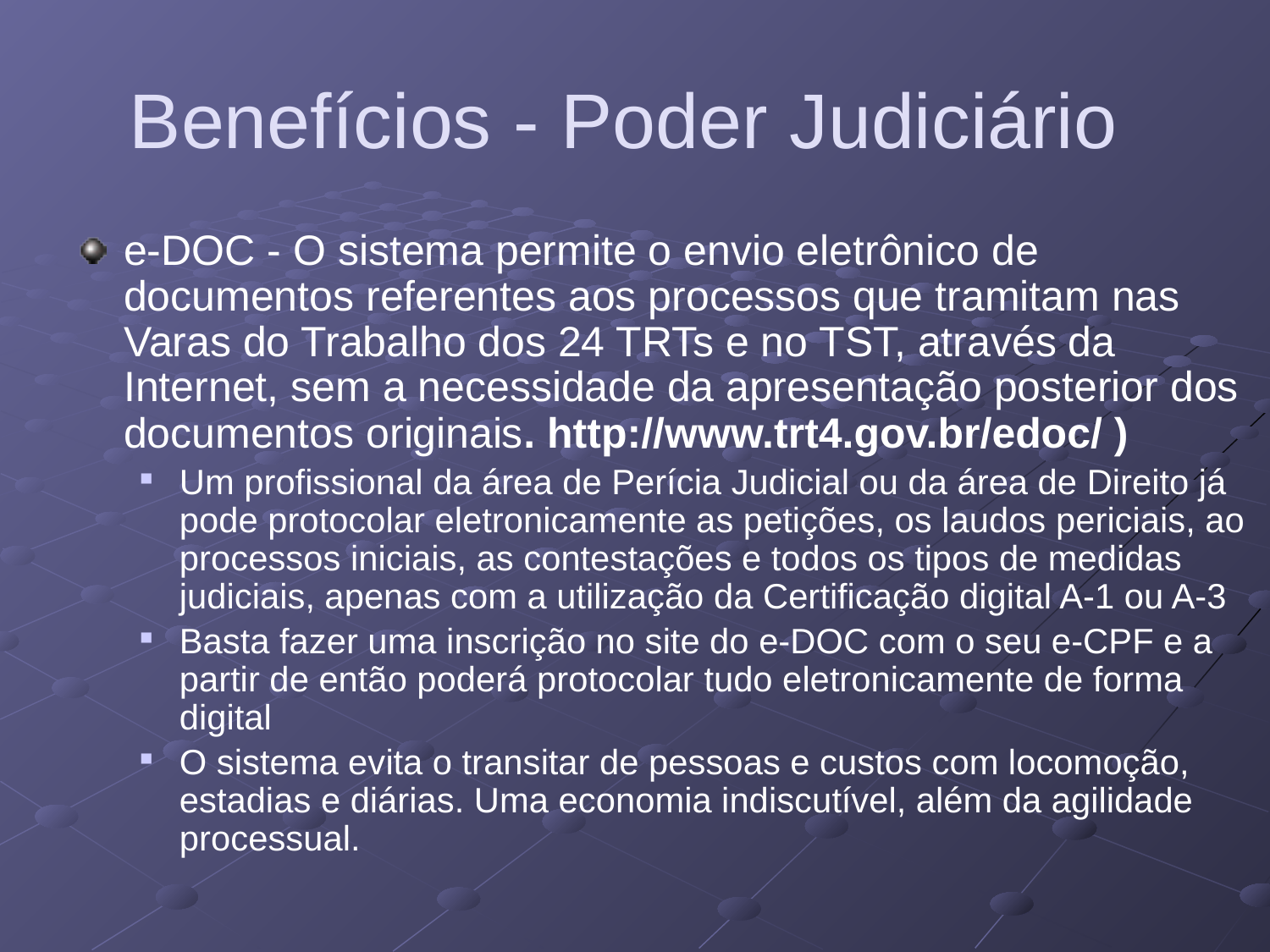

# Benefícios - Poder Judiciário
e-DOC - O sistema permite o envio eletrônico de documentos referentes aos processos que tramitam nas Varas do Trabalho dos 24 TRTs e no TST, através da Internet, sem a necessidade da apresentação posterior dos documentos originais. http://www.trt4.gov.br/edoc/ )
Um profissional da área de Perícia Judicial ou da área de Direito já pode protocolar eletronicamente as petições, os laudos periciais, ao processos iniciais, as contestações e todos os tipos de medidas judiciais, apenas com a utilização da Certificação digital A-1 ou A-3
Basta fazer uma inscrição no site do e-DOC com o seu e-CPF e a partir de então poderá protocolar tudo eletronicamente de forma digital
O sistema evita o transitar de pessoas e custos com locomoção, estadias e diárias. Uma economia indiscutível, além da agilidade processual.